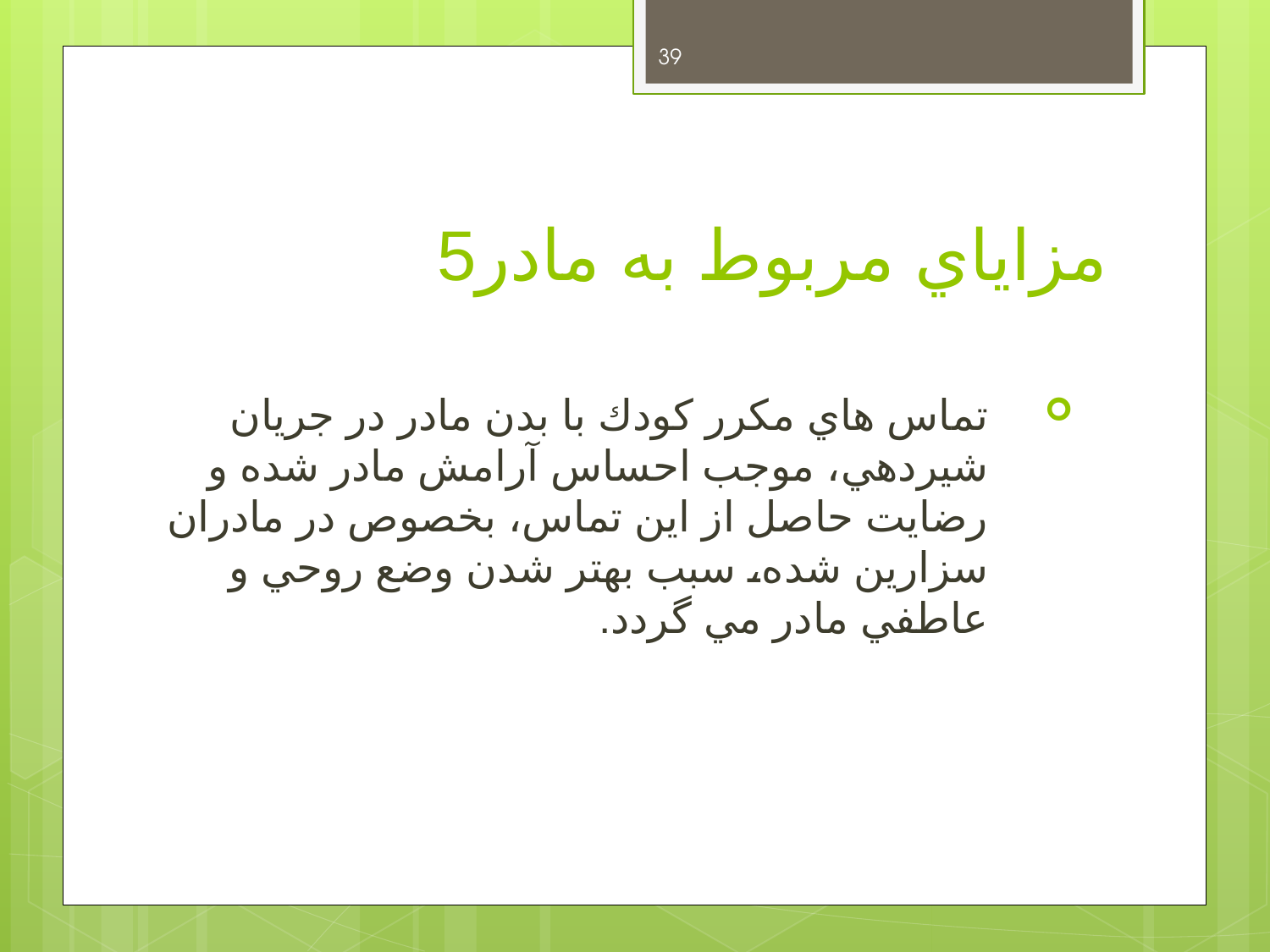

39
# مزاياي مربوط به مادر5

تماس هاي مكرر كودك با بدن مادر در جريان شيردهي، موجب احساس آرامش مادر شده و رضايت حاصل از اين تماس، بخصوص در مادران سزارين شده، سبب بهتر شدن وضع روحي و عاطفي مادر مي گردد.